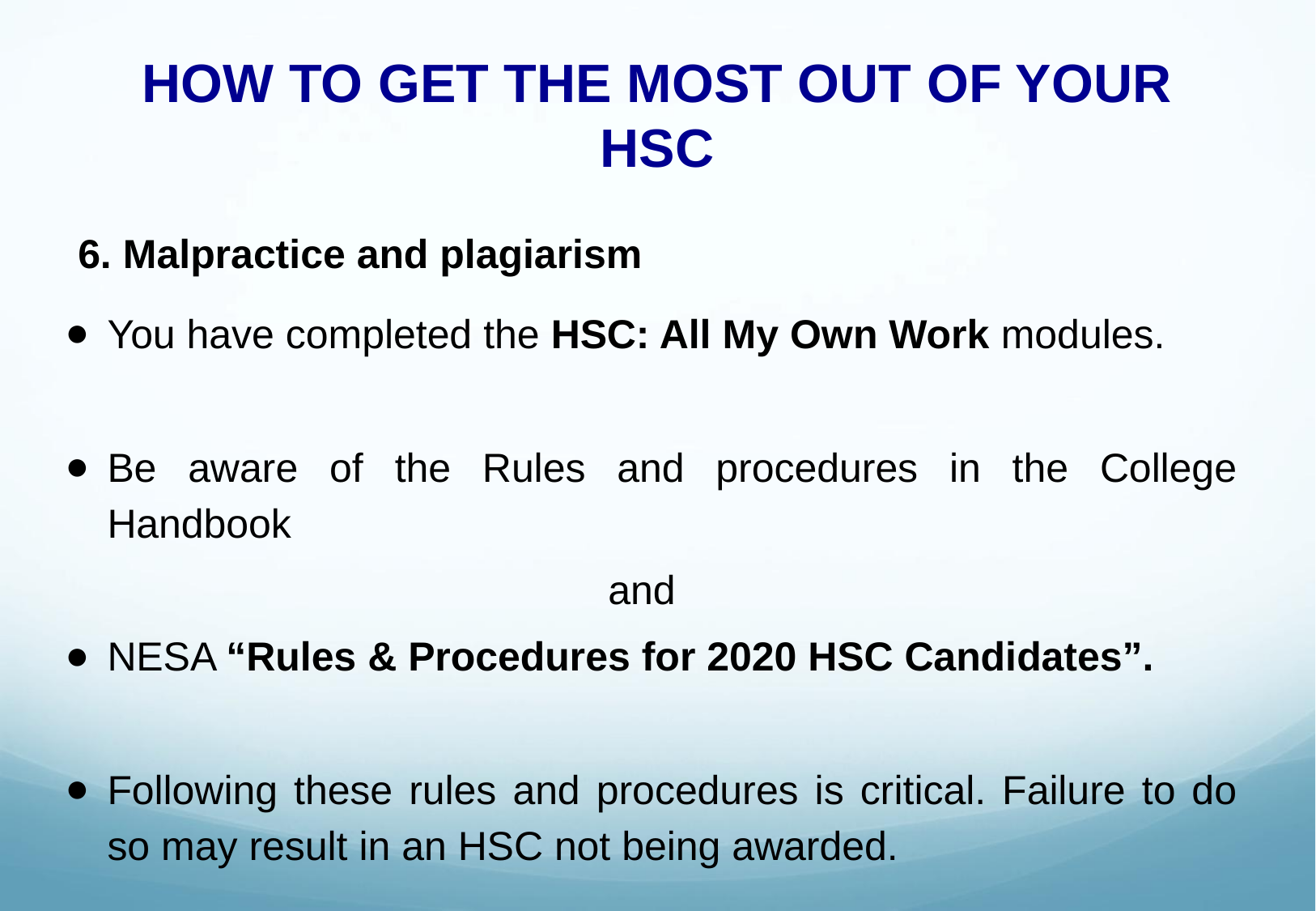

# HOW TO GET THE MOST OUT OF YOUR HSC

6. Malpractice and plagiarism
You have completed the HSC: All My Own Work modules.

Be aware of the Rules and procedures in the College Handbook
and
NESA “Rules & Procedures for 2020 HSC Candidates”.

Following these rules and procedures is critical. Failure to do so may result in an HSC not being awarded.